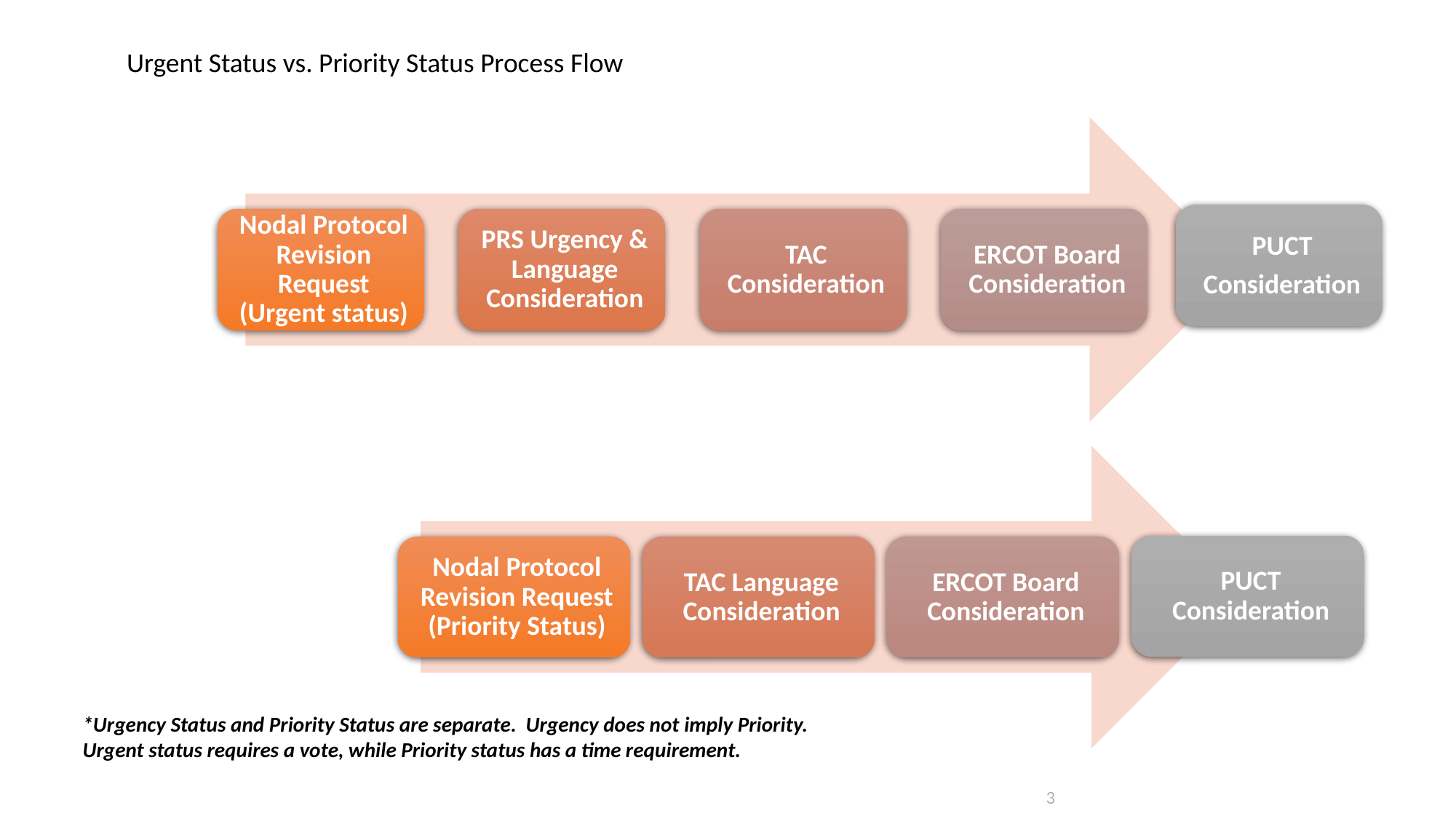

Urgent Status vs. Priority Status Process Flow
Nodal Protocol Revision Request (Urgent status)
PRS Urgency & Language Consideration
TAC Consideration
ERCOT Board Consideration
PUCT
Consideration
Nodal Protocol Revision Request (Priority Status)
TAC Language Consideration
ERCOT Board Consideration
PUCT Consideration
*Urgency Status and Priority Status are separate.  Urgency does not imply Priority.  Urgent status requires a vote, while Priority status has a time requirement.
3